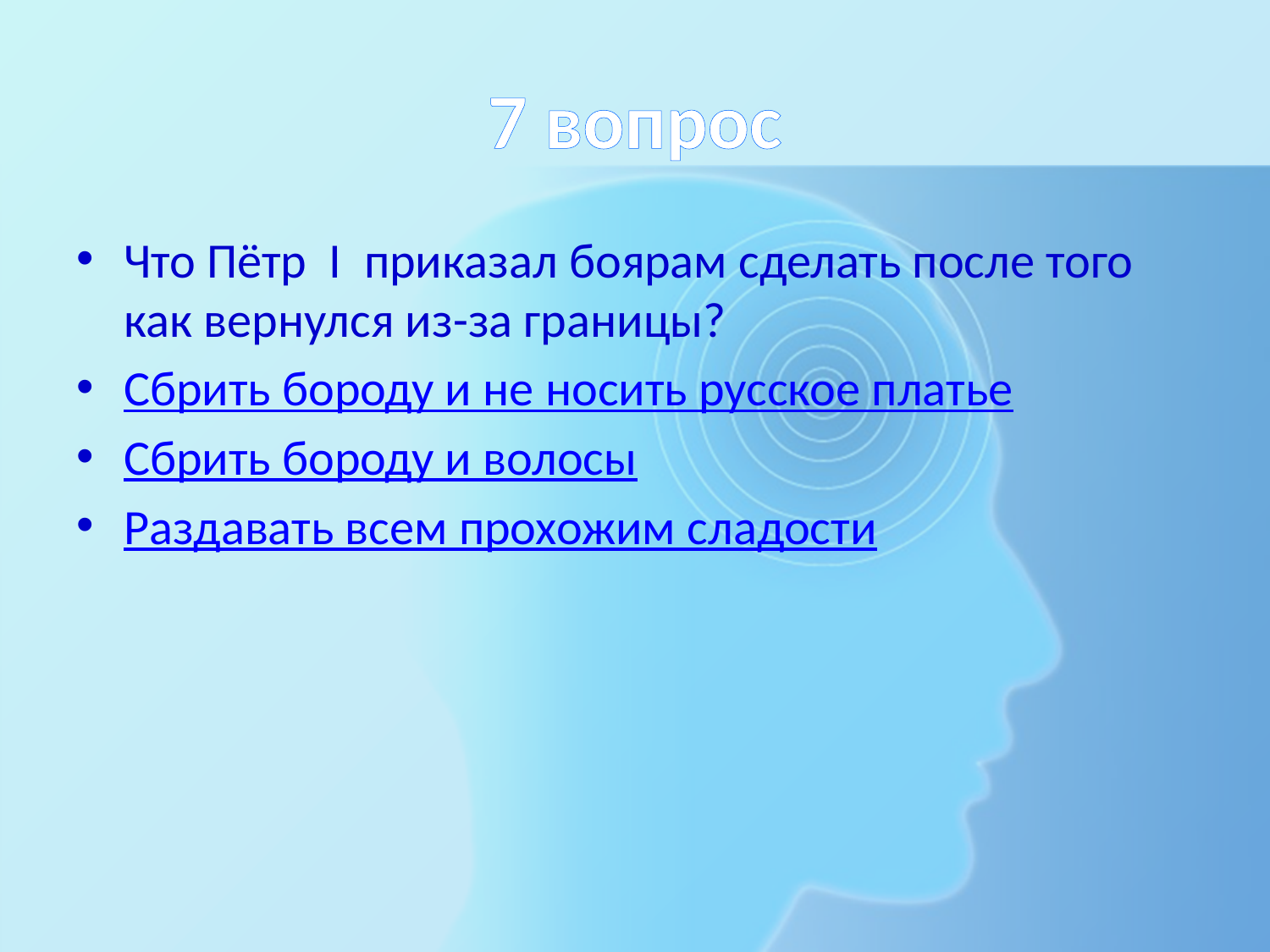

# 7 вопрос
Что Пётр  I  приказал боярам сделать после того как вернулся из-за границы?
Сбрить бороду и не носить русское платье
Сбрить бороду и волосы
Раздавать всем прохожим сладости